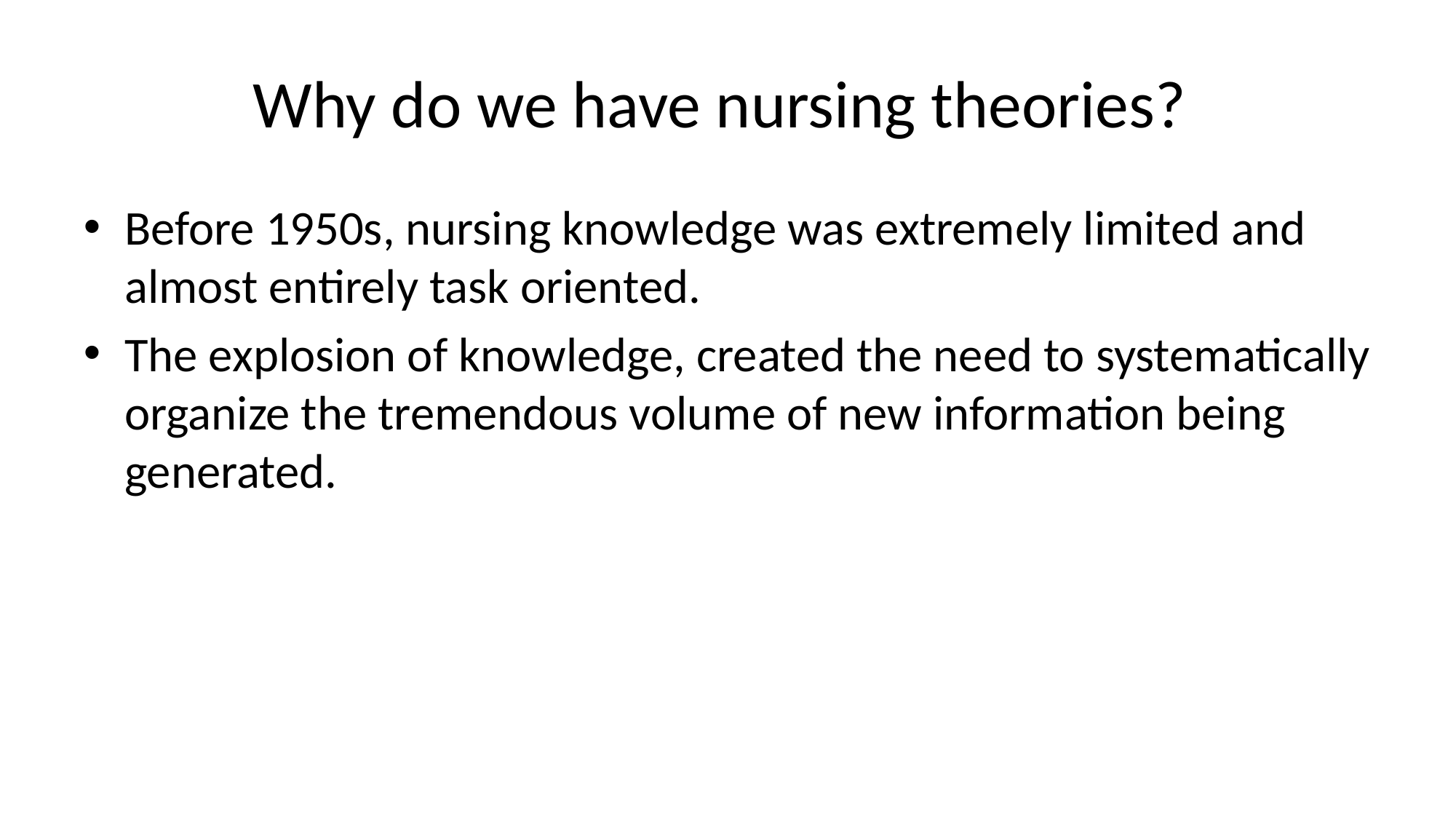

# Why do we have nursing theories?
Before 1950s, nursing knowledge was extremely limited and almost entirely task oriented.
The explosion of knowledge, created the need to systematically organize the tremendous volume of new information being generated.